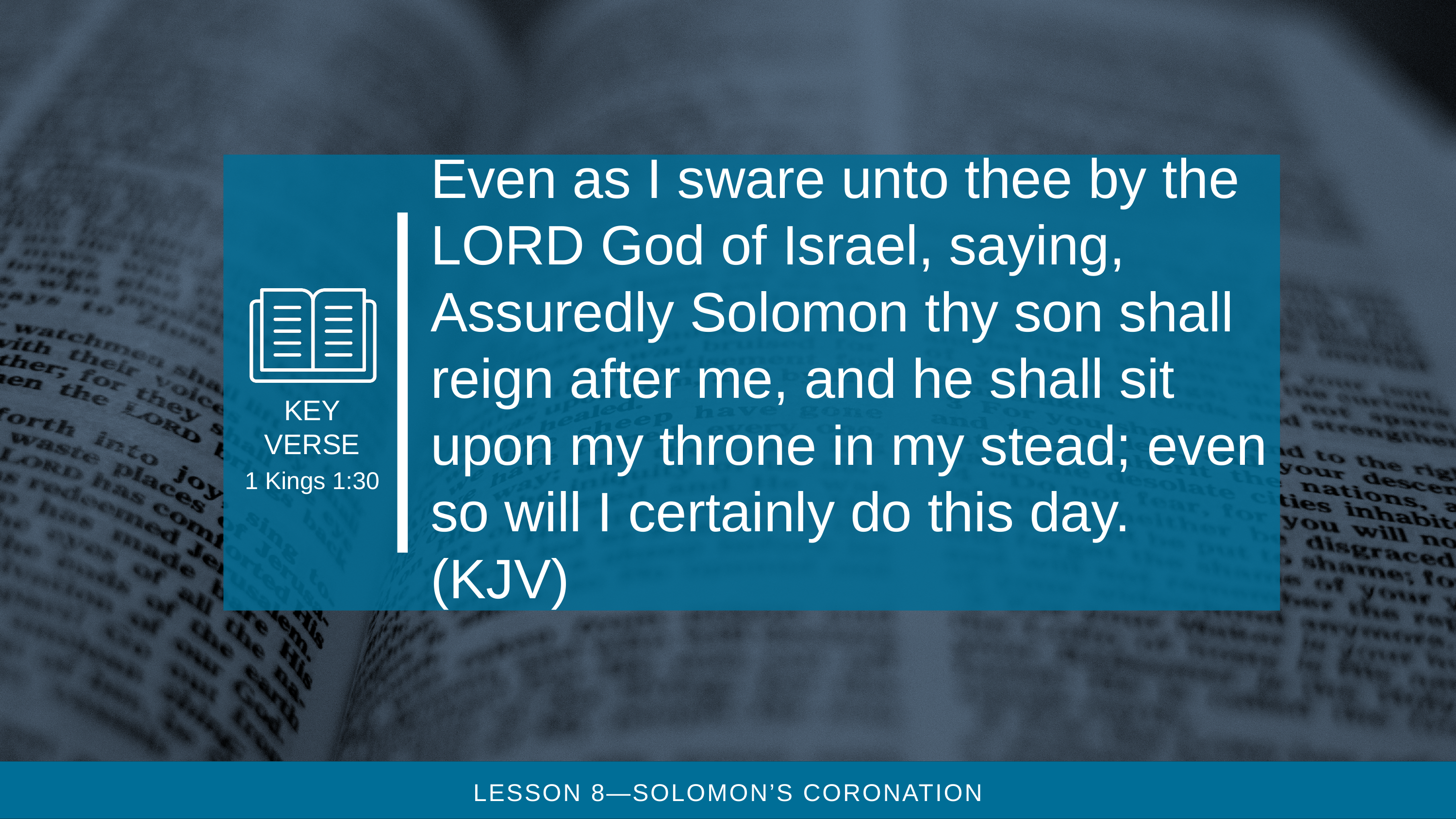

Even as I sware unto thee by the Lord God of Israel, saying, Assuredly Solomon thy son shall reign after me, and he shall sit upon my throne in my stead; even so will I certainly do this day. (kjv)